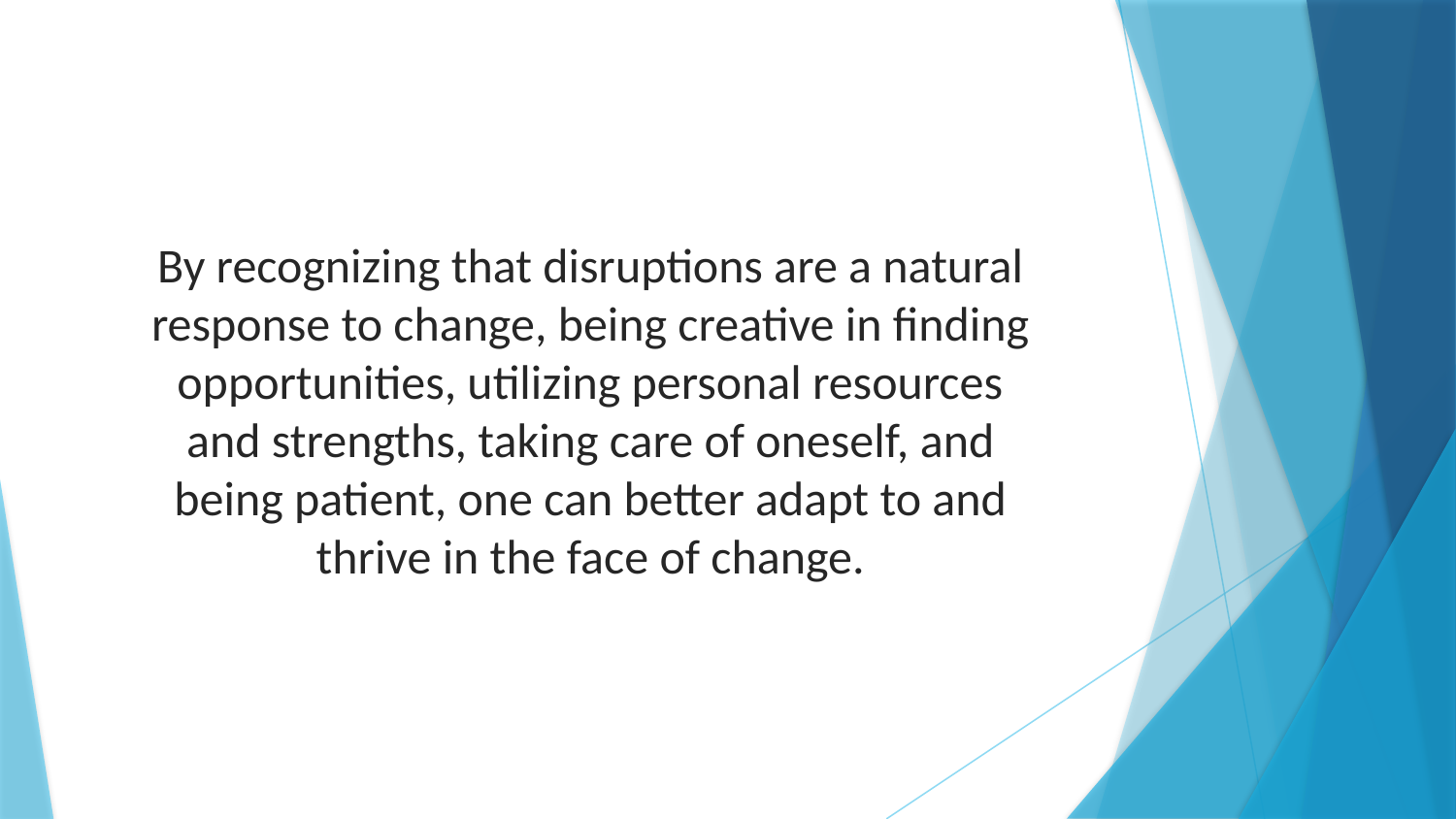

By recognizing that disruptions are a natural response to change, being creative in finding opportunities, utilizing personal resources and strengths, taking care of oneself, and being patient, one can better adapt to and thrive in the face of change.